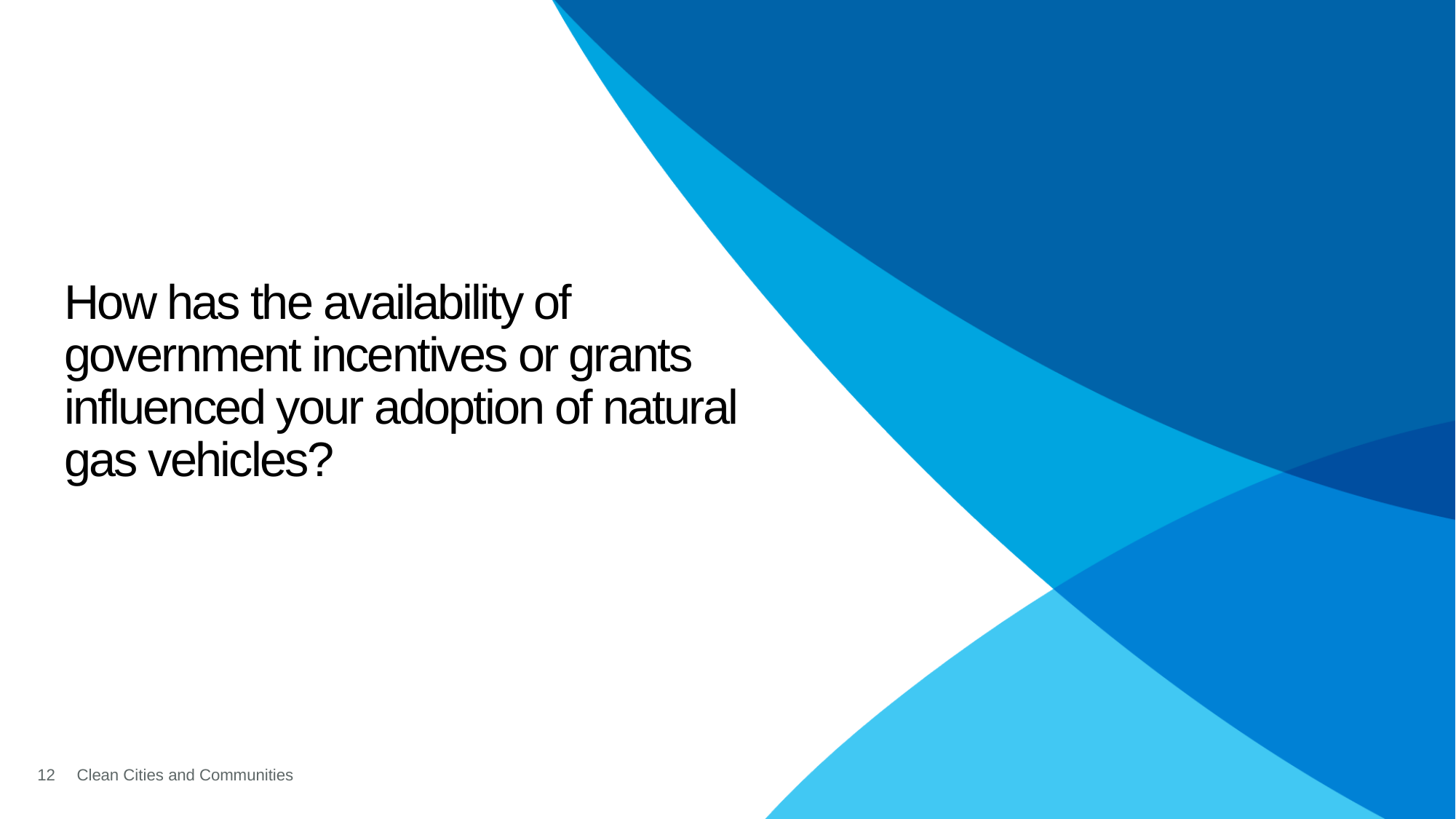

# How has the availability of government incentives or grants influenced your adoption of natural gas vehicles?
12
Clean Cities and Communities